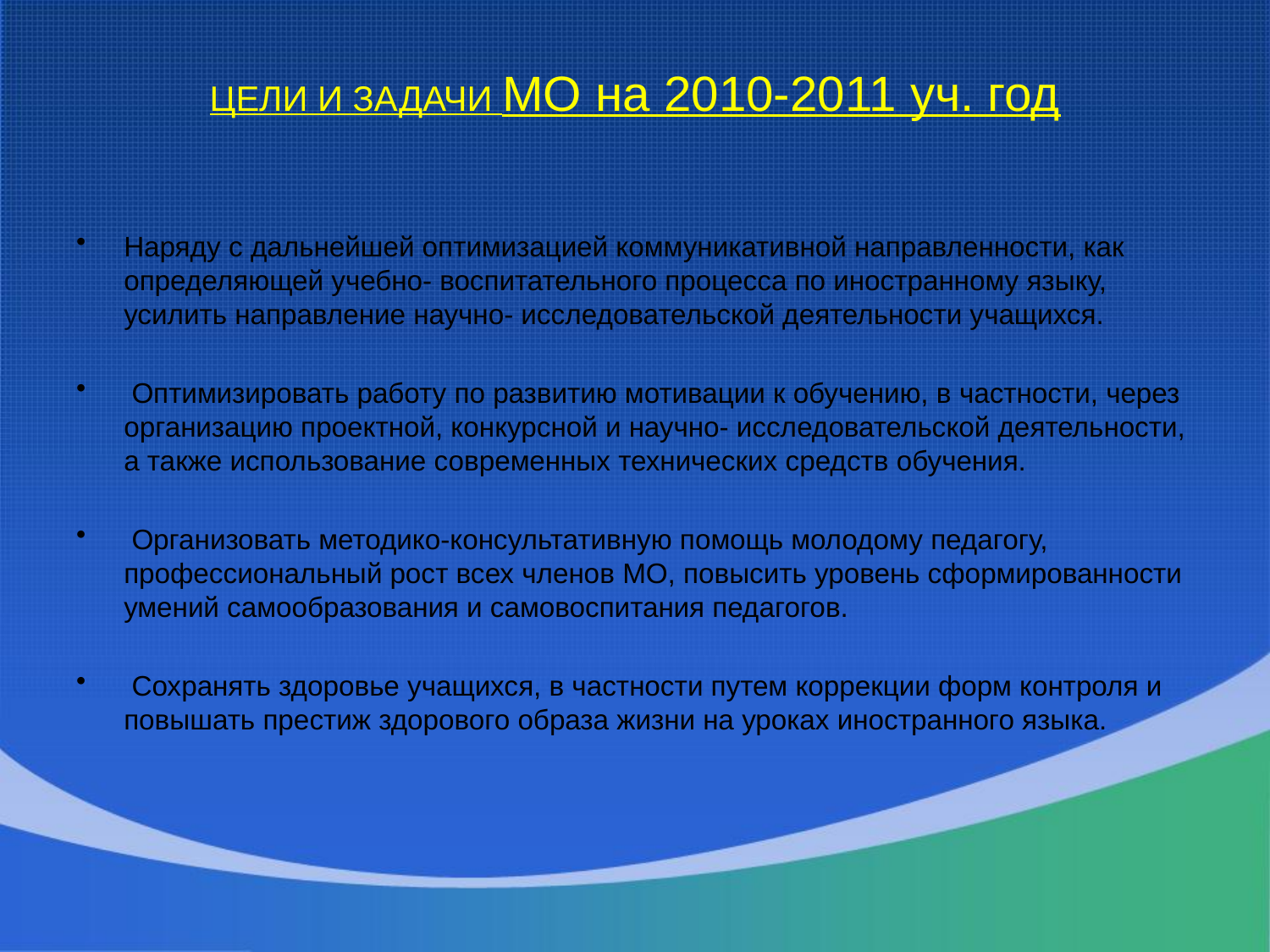

# ЦЕЛИ И ЗАДАЧИ МО на 2010-2011 уч. год
Наряду с дальнейшей оптимизацией коммуникативной направленности, как определяющей учебно- воспитательного процесса по иностранному языку, усилить направление научно- исследовательской деятельности учащихся.

 Оптимизировать работу по развитию мотивации к обучению, в частности, через организацию проектной, конкурсной и научно- исследовательской деятельности, а также использование современных технических средств обучения.

 Организовать методико-консультативную помощь молодому педагогу, профессиональный рост всех членов МО, повысить уровень сформированности умений самообразования и самовоспитания педагогов.

 Сохранять здоровье учащихся, в частности путем коррекции форм контроля и повышать престиж здорового образа жизни на уроках иностранного языка.